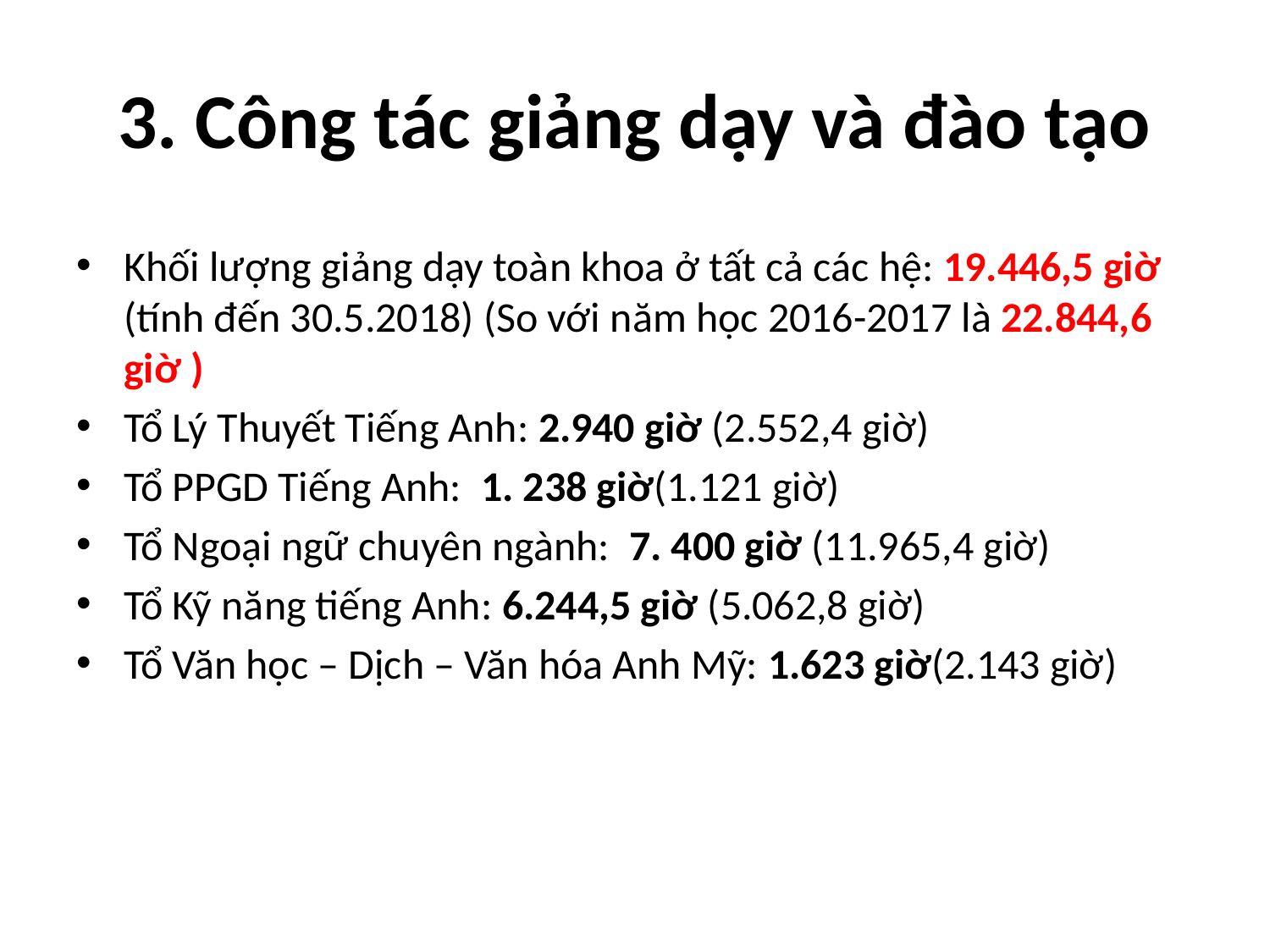

# 3. Công tác giảng dạy và đào tạo
Khối lượng giảng dạy toàn khoa ở tất cả các hệ: 19.446,5 giờ (tính đến 30.5.2018) (So với năm học 2016-2017 là 22.844,6 giờ )
Tổ Lý Thuyết Tiếng Anh: 2.940 giờ (2.552,4 giờ)
Tổ PPGD Tiếng Anh:  1. 238 giờ(1.121 giờ)
Tổ Ngoại ngữ chuyên ngành:  7. 400 giờ (11.965,4 giờ)
Tổ Kỹ năng tiếng Anh: 6.244,5 giờ (5.062,8 giờ)
Tổ Văn học – Dịch – Văn hóa Anh Mỹ: 1.623 giờ(2.143 giờ)